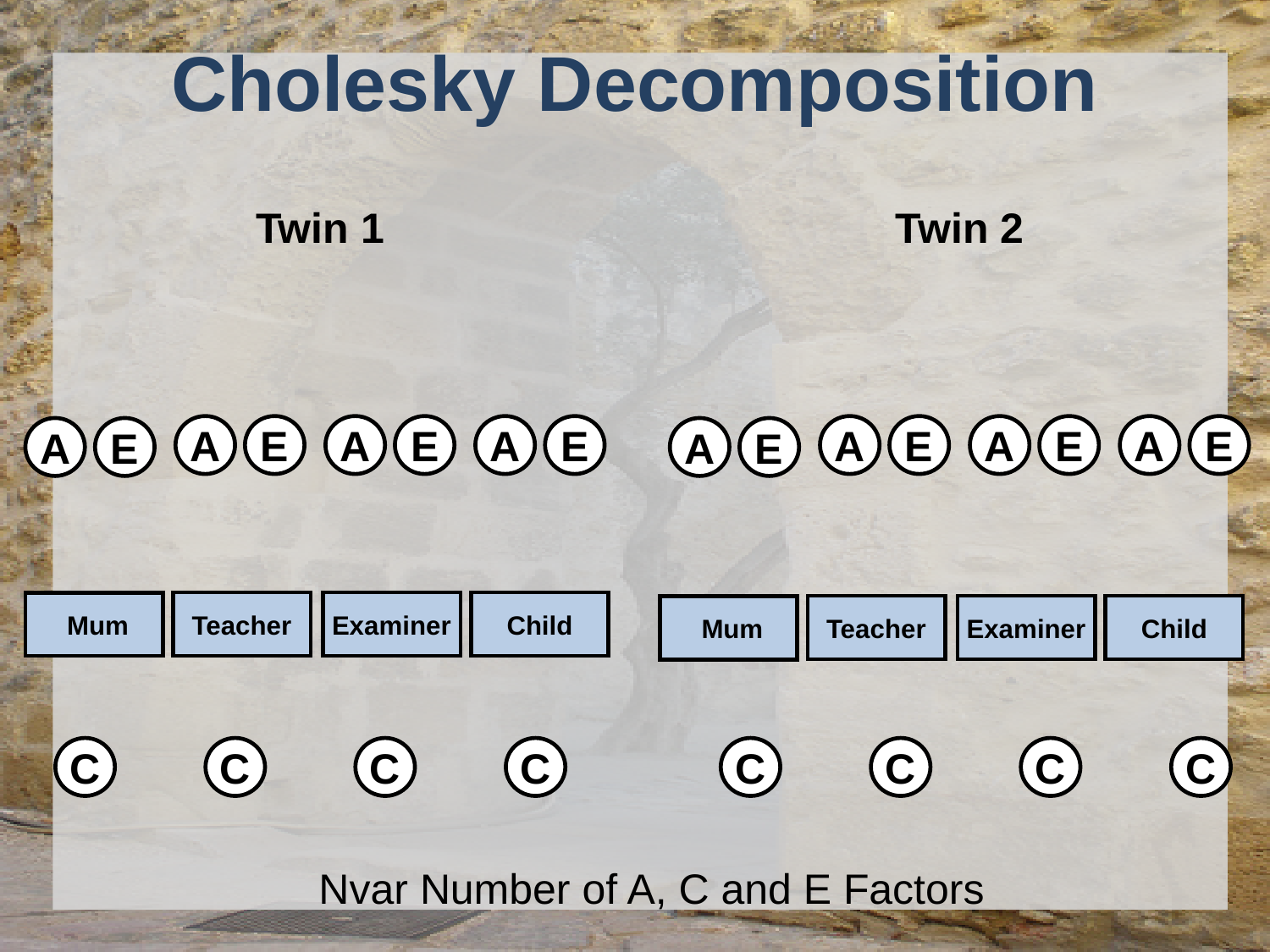

Cholesky Decomposition

Twin 1
Twin 2
A
E
A
E
A
E
A
E
Teacher
Examiner
Child
 Mum
C
C
C
C
A
A
A
A
E
E
E
E
Teacher
Examiner
Child
 Mum
C
C
C
C
Nvar Number of A, C and E Factors